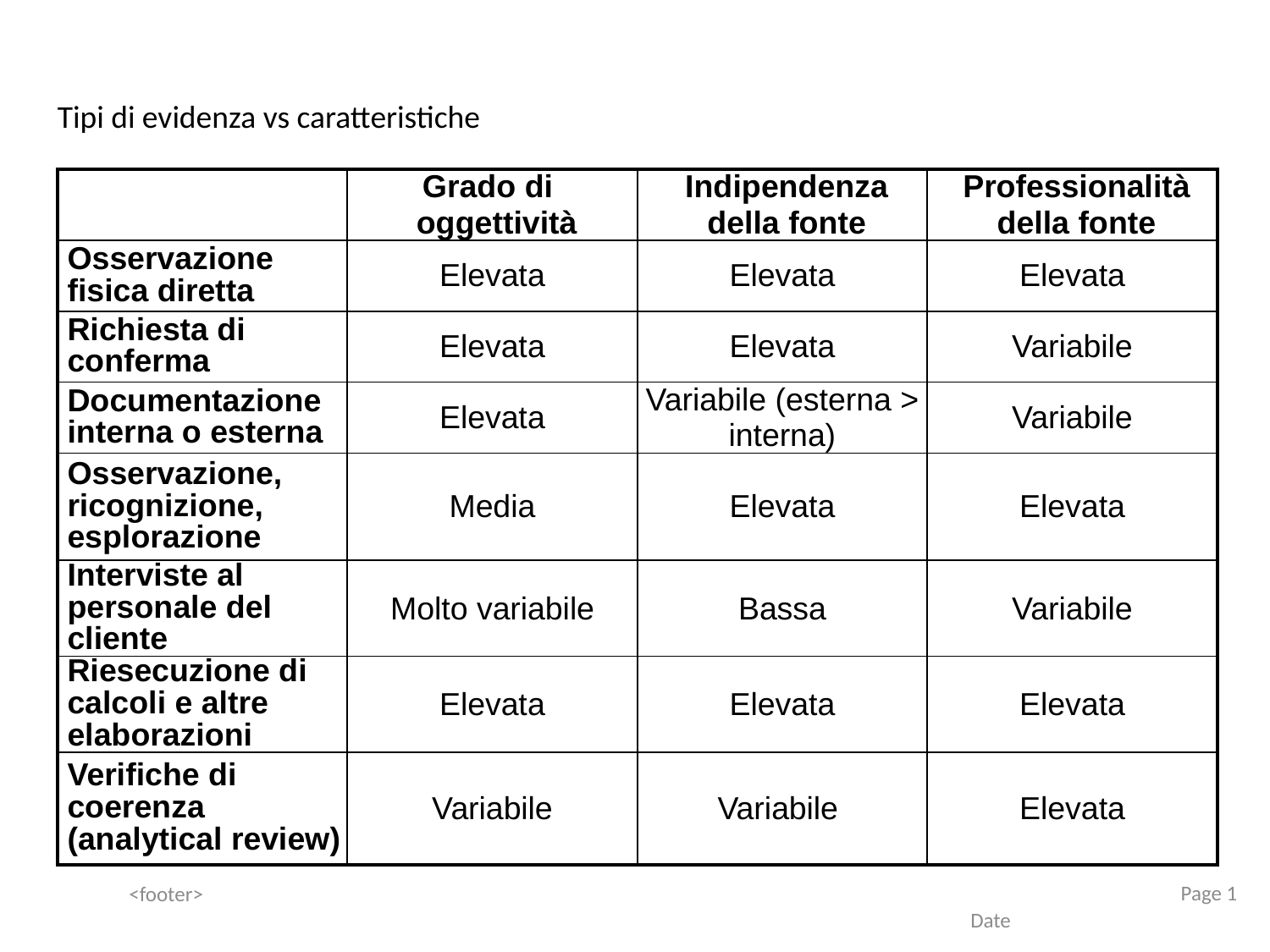

Tipi di evidenza vs caratteristiche
|  | Grado di oggettività | Indipendenza della fonte | Professionalità della fonte |
| --- | --- | --- | --- |
| Osservazione fisica diretta | Elevata | Elevata | Elevata |
| Richiesta di conferma | Elevata | Elevata | Variabile |
| Documentazione interna o esterna | Elevata | Variabile (esterna > interna) | Variabile |
| Osservazione, ricognizione, esplorazione | Media | Elevata | Elevata |
| Interviste al personale del cliente | Molto variabile | Bassa | Variabile |
| Riesecuzione di calcoli e altre elaborazioni | Elevata | Elevata | Elevata |
| Verifiche di coerenza (analytical review) | Variabile | Variabile | Elevata |
Page 1
<footer>
Date